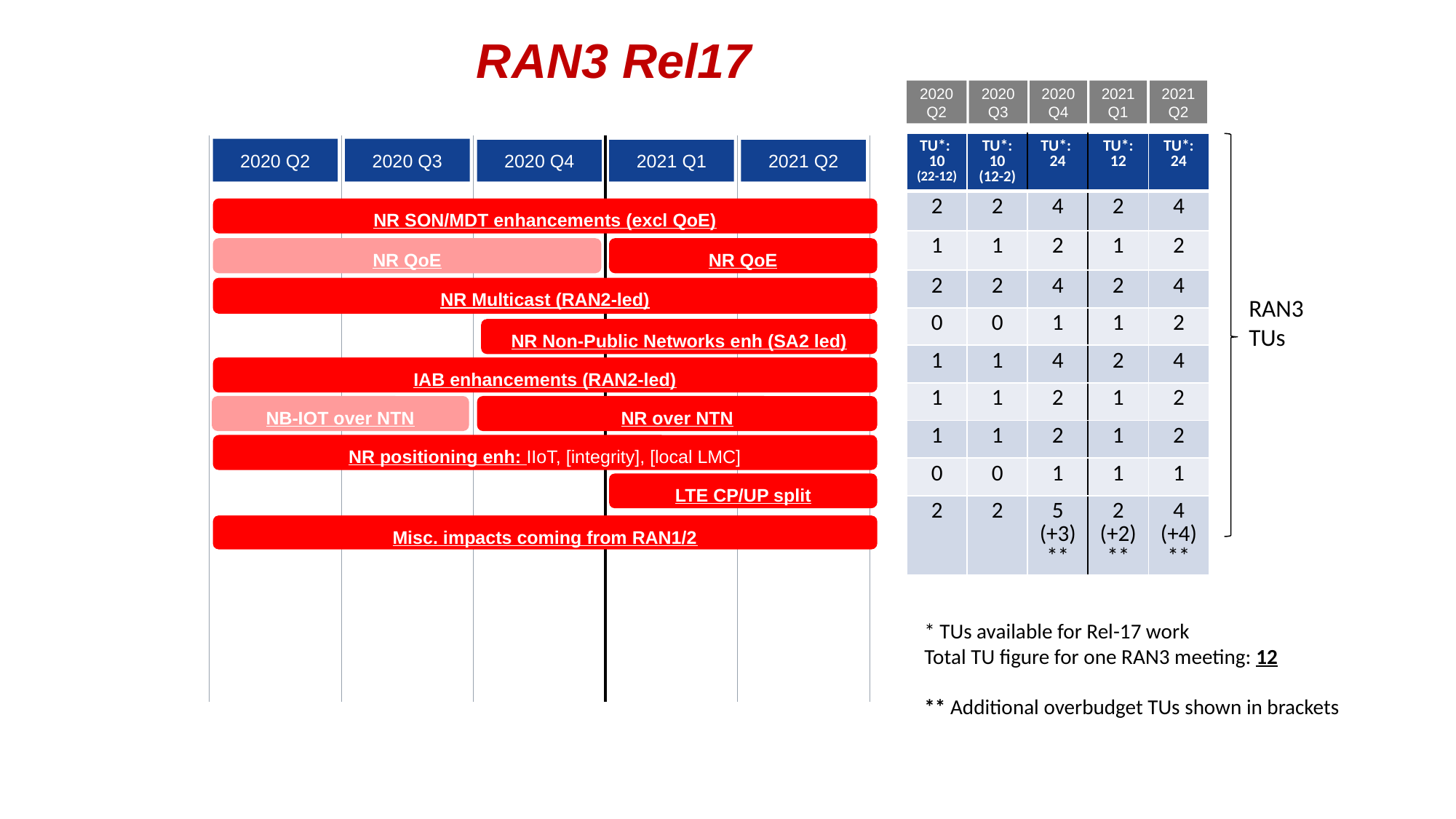

# RAN3 Rel17
2020 Q2
2020 Q3
2020 Q4
2021 Q1
2021 Q2
| TU\*: 10 (22-12) | TU\*: 10 (12-2) | TU\*: 24 | TU\*: 12 | TU\*: 24 |
| --- | --- | --- | --- | --- |
| 2 | 2 | 4 | 2 | 4 |
| 1 | 1 | 2 | 1 | 2 |
| 2 | 2 | 4 | 2 | 4 |
| 0 | 0 | 1 | 1 | 2 |
| 1 | 1 | 4 | 2 | 4 |
| 1 | 1 | 2 | 1 | 2 |
| 1 | 1 | 2 | 1 | 2 |
| 0 | 0 | 1 | 1 | 1 |
| 2 | 2 | 5 (+3)\*\* | 2 (+2)\*\* | 4 (+4)\*\* |

2020 Q3
2020 Q2
2020 Q4
2021 Q1
2021 Q2
NR SON/MDT enhancements (excl QoE)

NR QoE

NR QoE

NR Multicast (RAN2-led)
RAN3
TUs
NR Non-Public Networks enh (SA2 led)

IAB enhancements (RAN2-led)
NB-IOT over NTN
NR over NTN
NR positioning enh: IIoT, [integrity], [local LMC]
LTE CP/UP split

Misc. impacts coming from RAN1/2

* TUs available for Rel-17 work
Total TU figure for one RAN3 meeting: 12

** Additional overbudget TUs shown in brackets